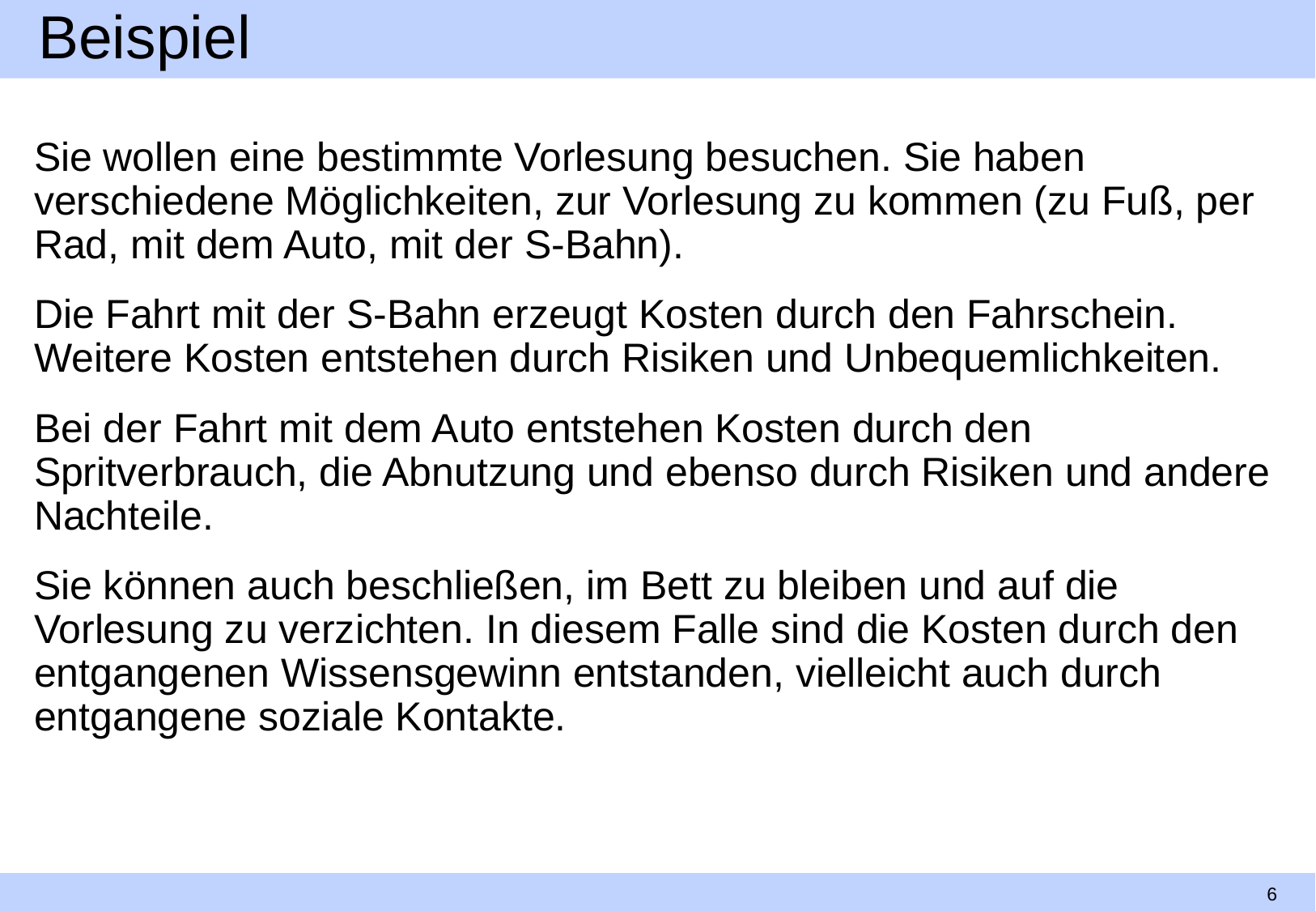

# Beispiel
Sie wollen eine bestimmte Vorlesung besuchen. Sie haben verschiedene Möglichkeiten, zur Vorlesung zu kommen (zu Fuß, per Rad, mit dem Auto, mit der S-Bahn).
Die Fahrt mit der S-Bahn erzeugt Kosten durch den Fahrschein. Weitere Kosten entstehen durch Risiken und Unbequemlichkeiten.
Bei der Fahrt mit dem Auto entstehen Kosten durch den Spritverbrauch, die Abnutzung und ebenso durch Risiken und andere Nachteile.
Sie können auch beschließen, im Bett zu bleiben und auf die Vorlesung zu verzichten. In diesem Falle sind die Kosten durch den entgangenen Wissensgewinn entstanden, vielleicht auch durch entgangene soziale Kontakte.
6